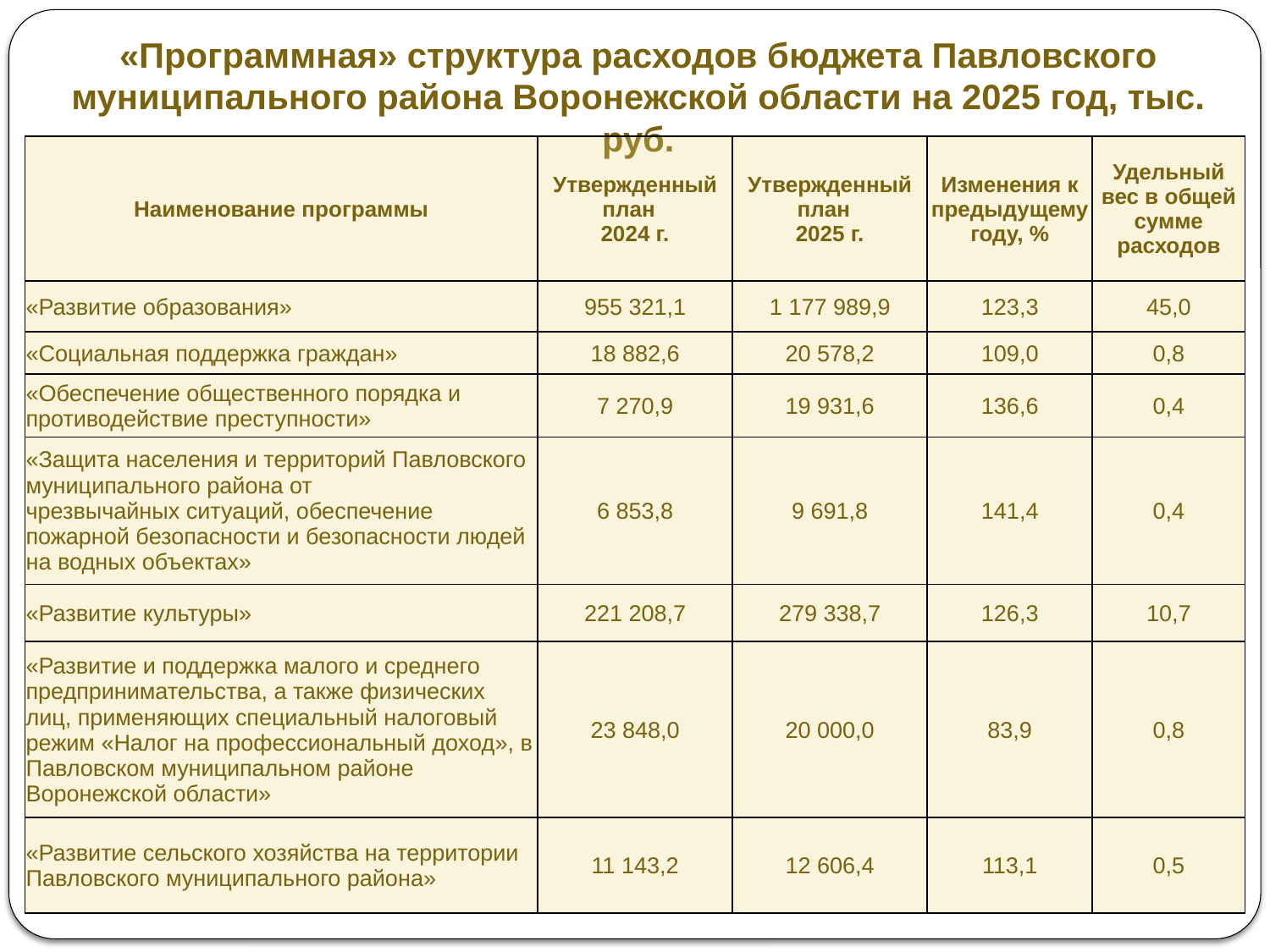

«Программная» структура расходов бюджета Павловского муниципального района Воронежской области на 2025 год, тыс. руб.
| Наименование программы | Утвержденный план 2024 г. | Утвержденный план 2025 г. | Изменения к предыдущему году, % | Удельный вес в общей сумме расходов |
| --- | --- | --- | --- | --- |
| «Развитие образования» | 955 321,1 | 1 177 989,9 | 123,3 | 45,0 |
| «Социальная поддержка граждан» | 18 882,6 | 20 578,2 | 109,0 | 0,8 |
| «Обеспечение общественного порядка и противодействие преступности» | 7 270,9 | 19 931,6 | 136,6 | 0,4 |
| «Защита населения и территорий Павловского муниципального района от чрезвычайных ситуаций, обеспечение пожарной безопасности и безопасности людей на водных объектах» | 6 853,8 | 9 691,8 | 141,4 | 0,4 |
| «Развитие культуры» | 221 208,7 | 279 338,7 | 126,3 | 10,7 |
| «Развитие и поддержка малого и среднего предпринимательства, а также физических лиц, применяющих специальный налоговый режим «Налог на профессиональный доход», в Павловском муниципальном районе Воронежской области» | 23 848,0 | 20 000,0 | 83,9 | 0,8 |
| «Развитие сельского хозяйства на территории Павловского муниципального района» | 11 143,2 | 12 606,4 | 113,1 | 0,5 |